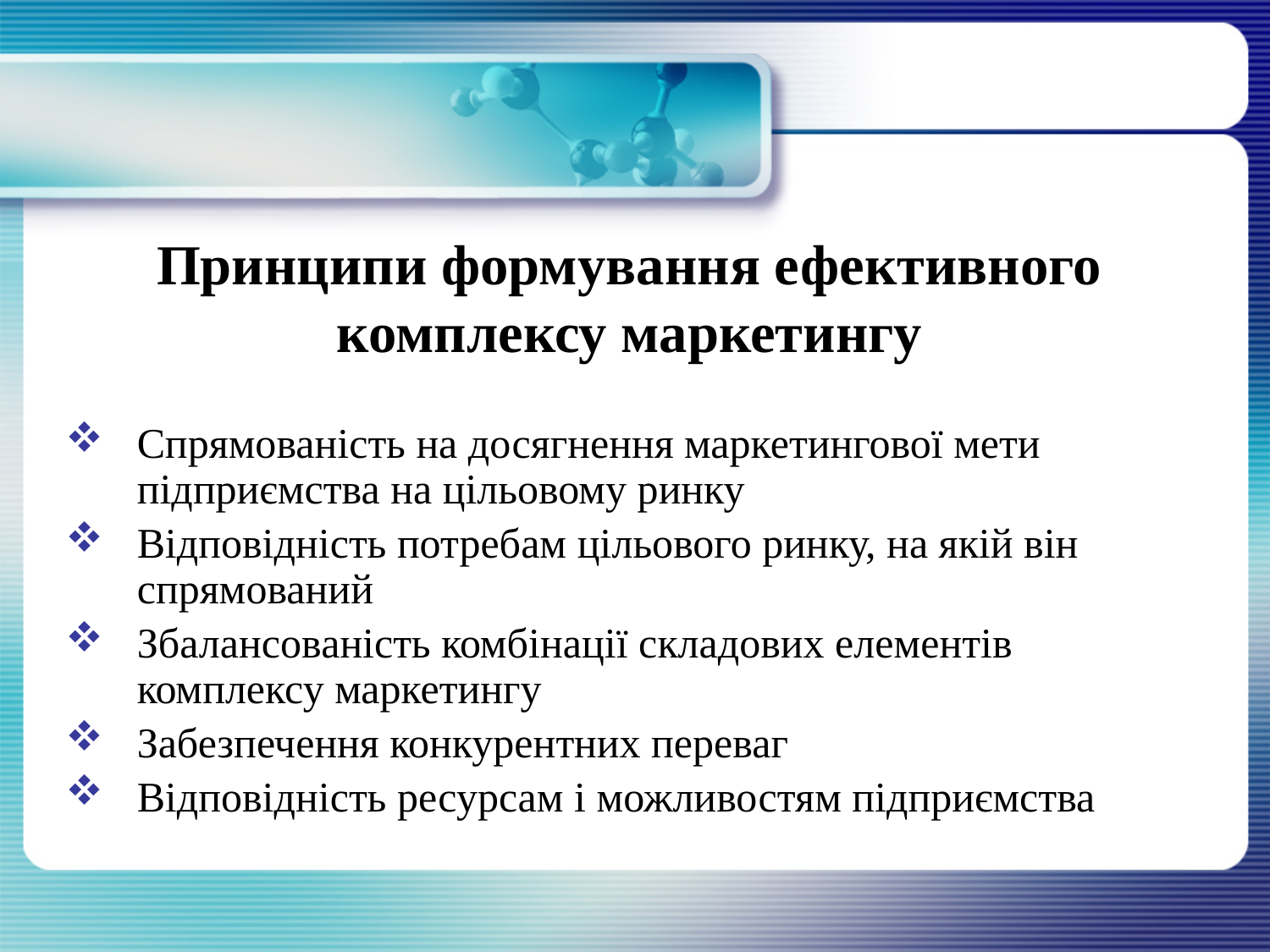

Принципи формування ефективного комплексу маркетингу

Спрямованість на досягнення маркетингової мети підприємства на цільовому ринку
Відповідність потребам цільового ринку, на якій він спрямований
Збалансованість комбінації складових елементів комплексу маркетингу
Забезпечення конкурентних переваг
Відповідність ресурсам і можливостям підприємства